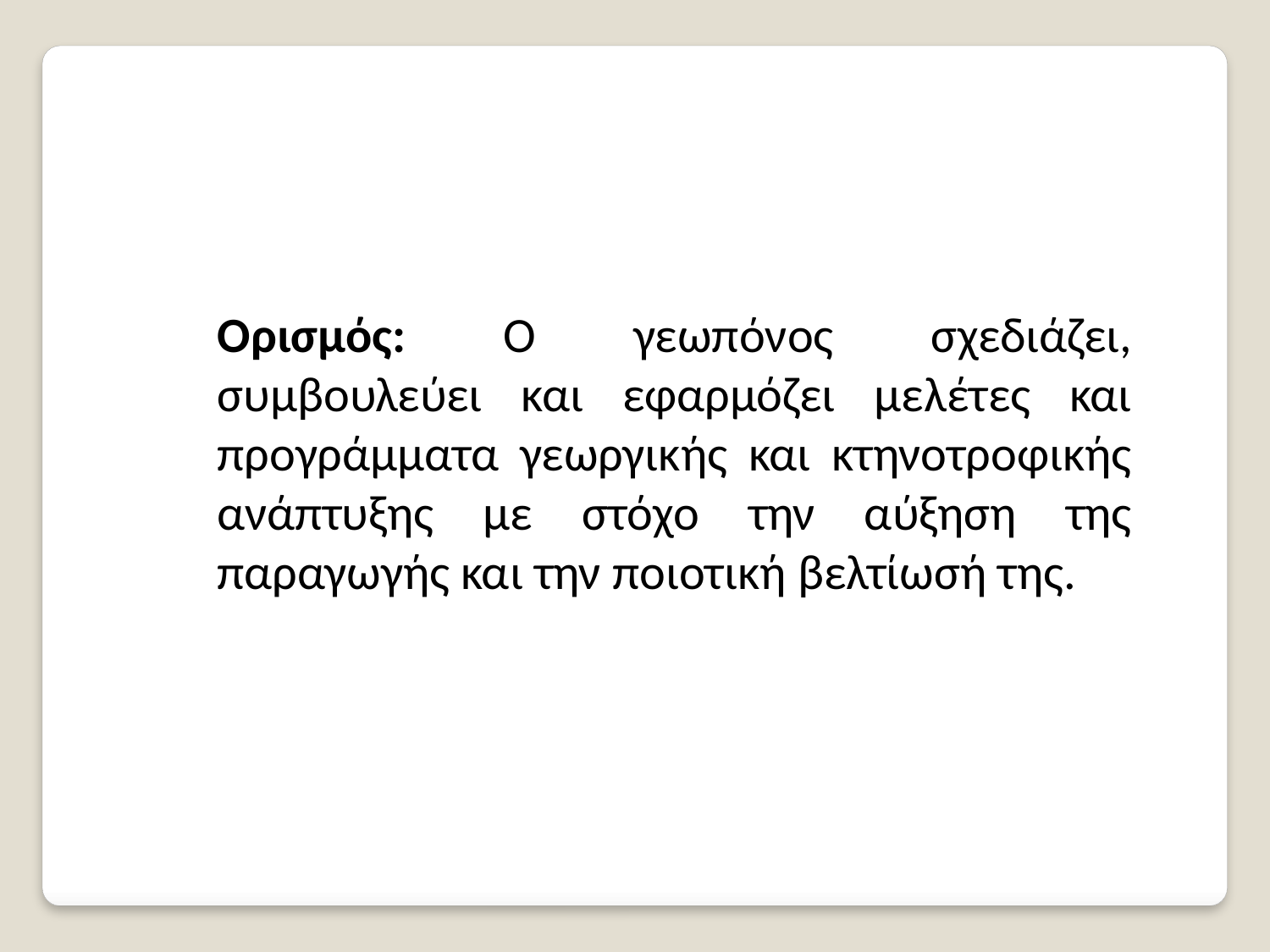

Ορισμός: Ο γεωπόνος σχεδιάζει, συμβουλεύει και εφαρμόζει μελέτες και προγράμματα γεωργικής και κτηνοτροφικής ανάπτυξης με στόχο την αύξηση της παραγωγής και την ποιοτική βελτίωσή της.